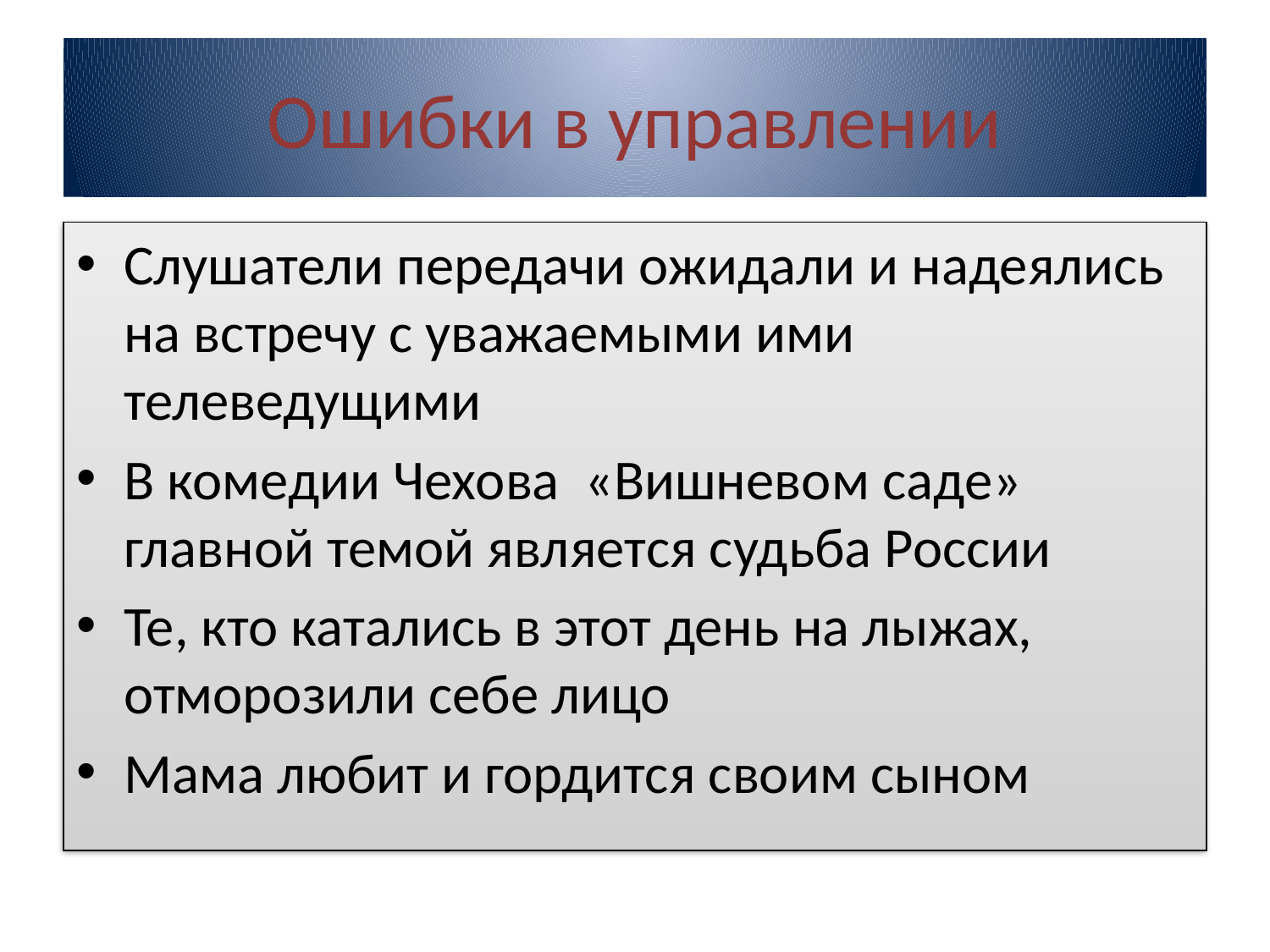

# Ошибки в управлении
Слушатели передачи ожидали и надеялись на встречу с уважаемыми ими телеведущими
В комедии Чехова  «Вишневом саде» главной темой является судьба России
Те, кто катались в этот день на лыжах, отморозили себе лицо
Мама любит и гордится своим сыном